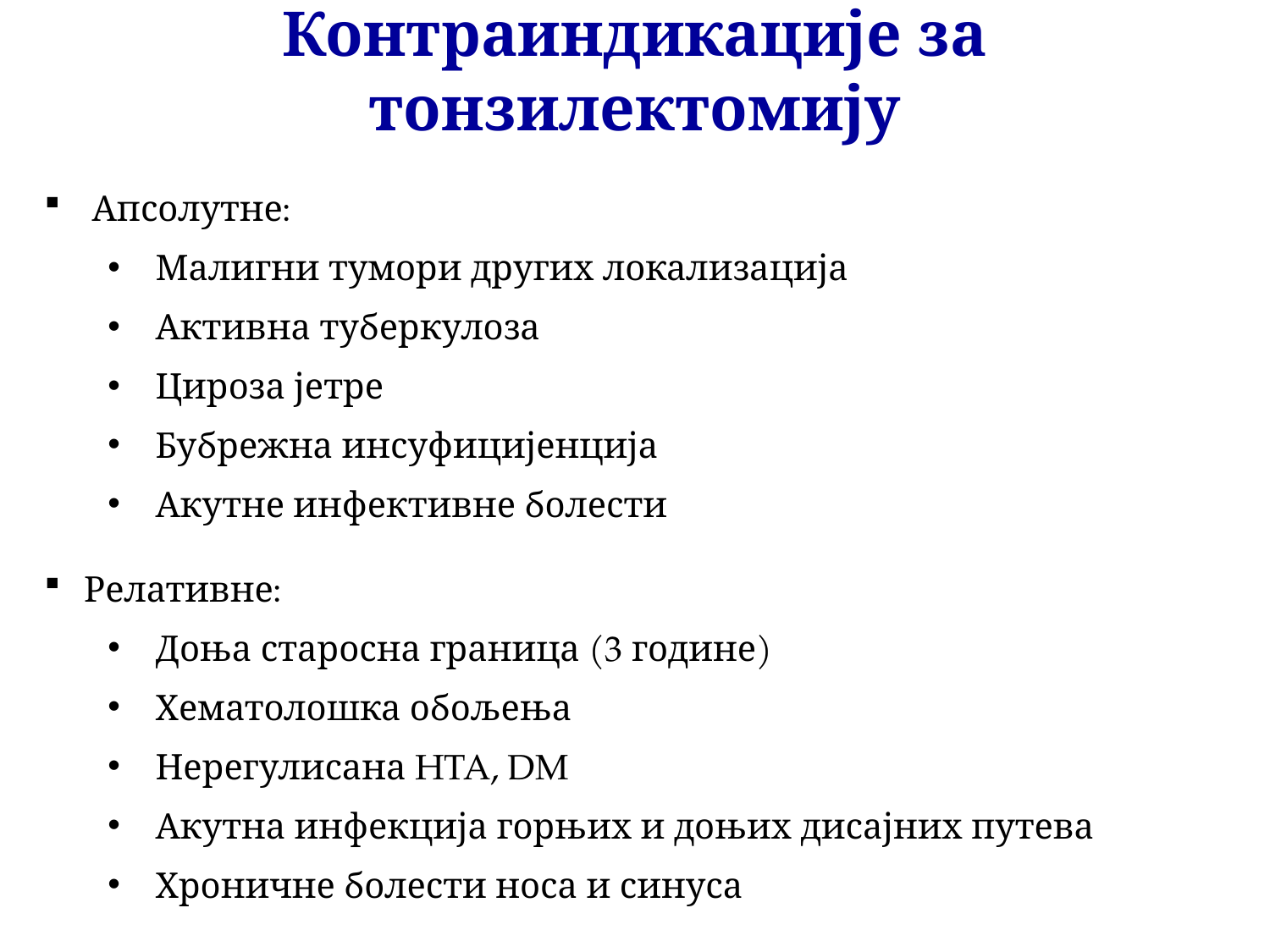

Контраиндикације за тонзилектомију
Апсолутне:

Малигни тумори других локализација

Активна туберкулоза

Цироза јетре

Бубрежна инсуфицијенција

Акутне инфективне болести

Релативне:

Доња старосна граница (3 године)

Хематолошка обољења

Нерегулисана HTA, DM

Акутна инфекција горњих и доњих дисајних путева

Хроничне болести носа и синуса